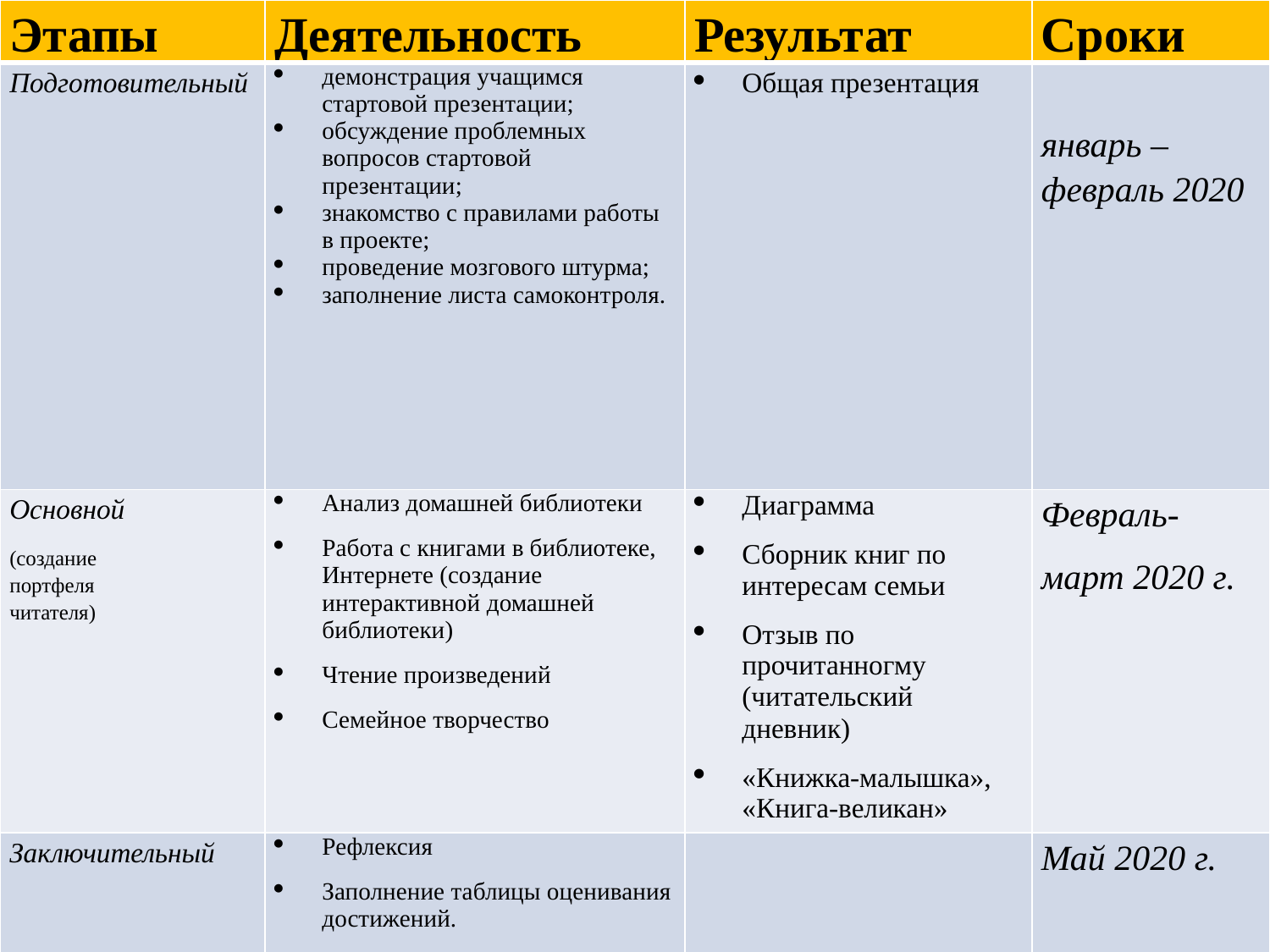

| Этапы | Деятельность | Результат | Сроки |
| --- | --- | --- | --- |
| Подготовительный | демонстрация учащимся стартовой презентации; обсуждение проблемных вопросов стартовой презентации; знакомство с правилами работы в проекте; проведение мозгового штурма; заполнение листа самоконтроля. | Общая презентация | январь –февраль 2020 |
| Основной (создание портфеля читателя) | Анализ домашней библиотеки Работа с книгами в библиотеке, Интернете (создание интерактивной домашней библиотеки) Чтение произведений Семейное творчество | Диаграмма Сборник книг по интересам семьи Отзыв по прочитанногму (читательский дневник) «Книжка-малышка», «Книга-великан» | Февраль- март 2020 г. |
| Заключительный | Рефлексия Заполнение таблицы оценивания достижений. |  | Май 2020 г. |